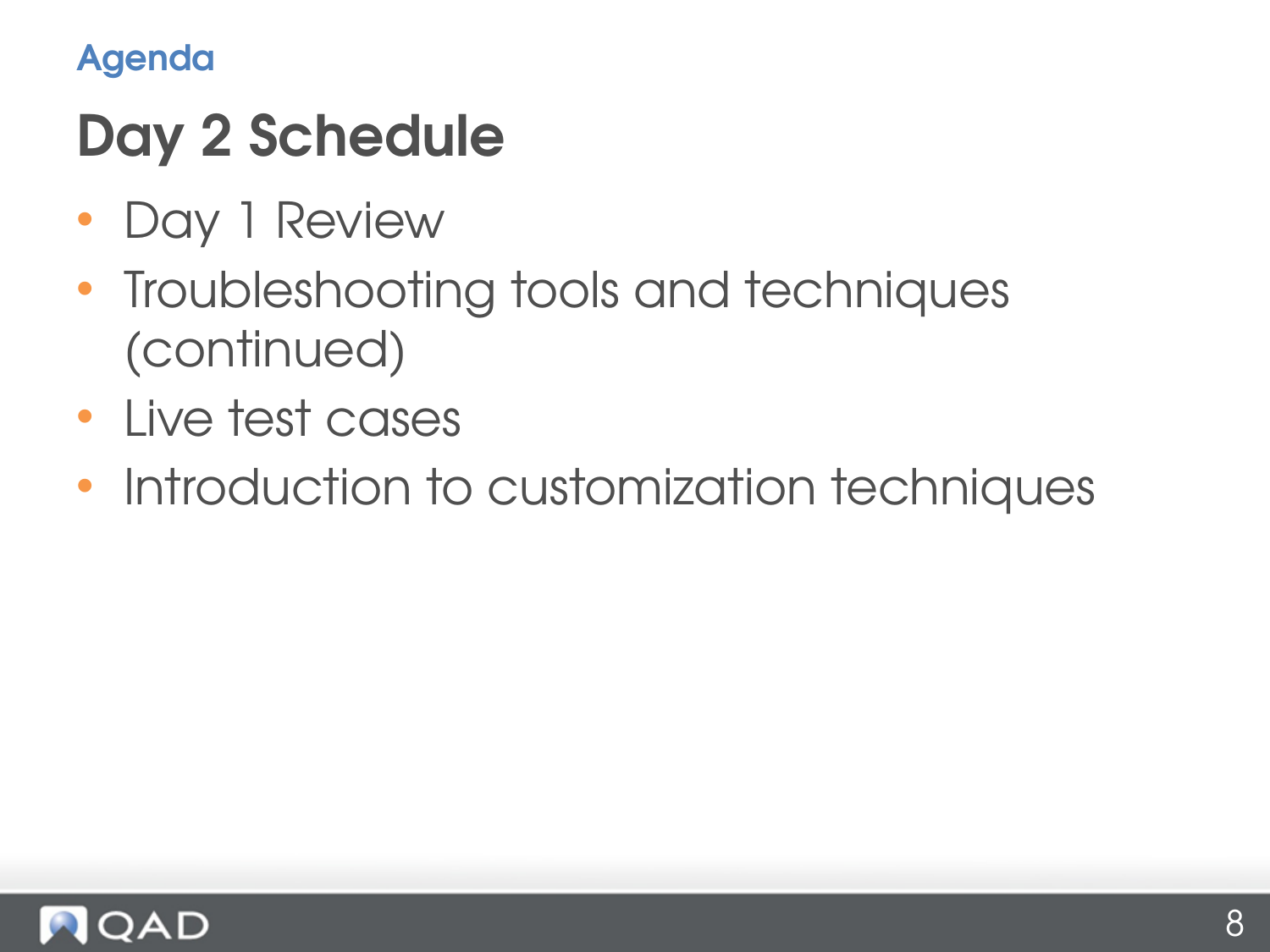

Agenda
Day 2 Schedule
Day 1 Review
Troubleshooting tools and techniques (continued)
Live test cases
Introduction to customization techniques

8